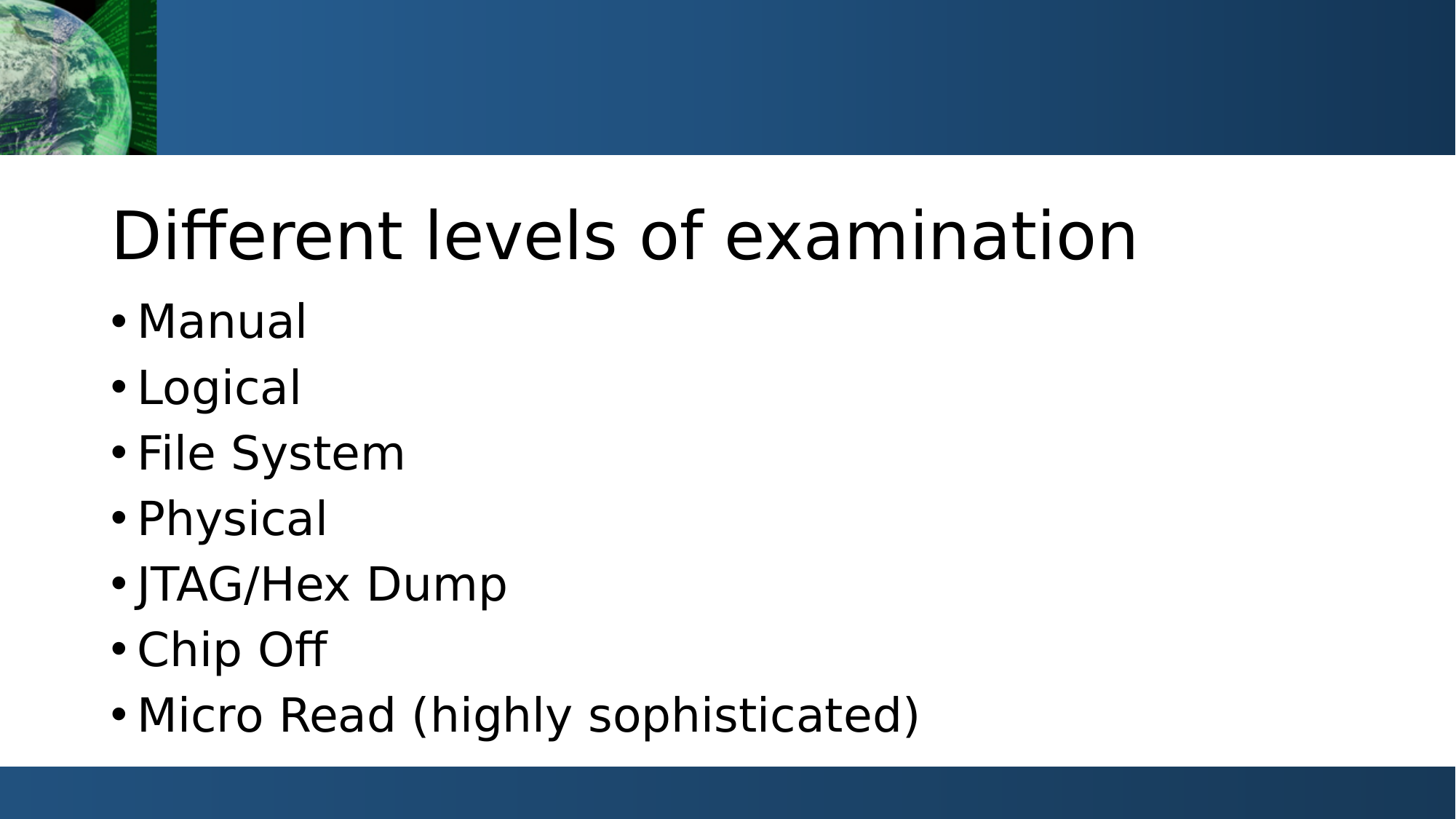

# Different levels of examination
Manual
Logical
File System
Physical
JTAG/Hex Dump
Chip Off
Micro Read (highly sophisticated)